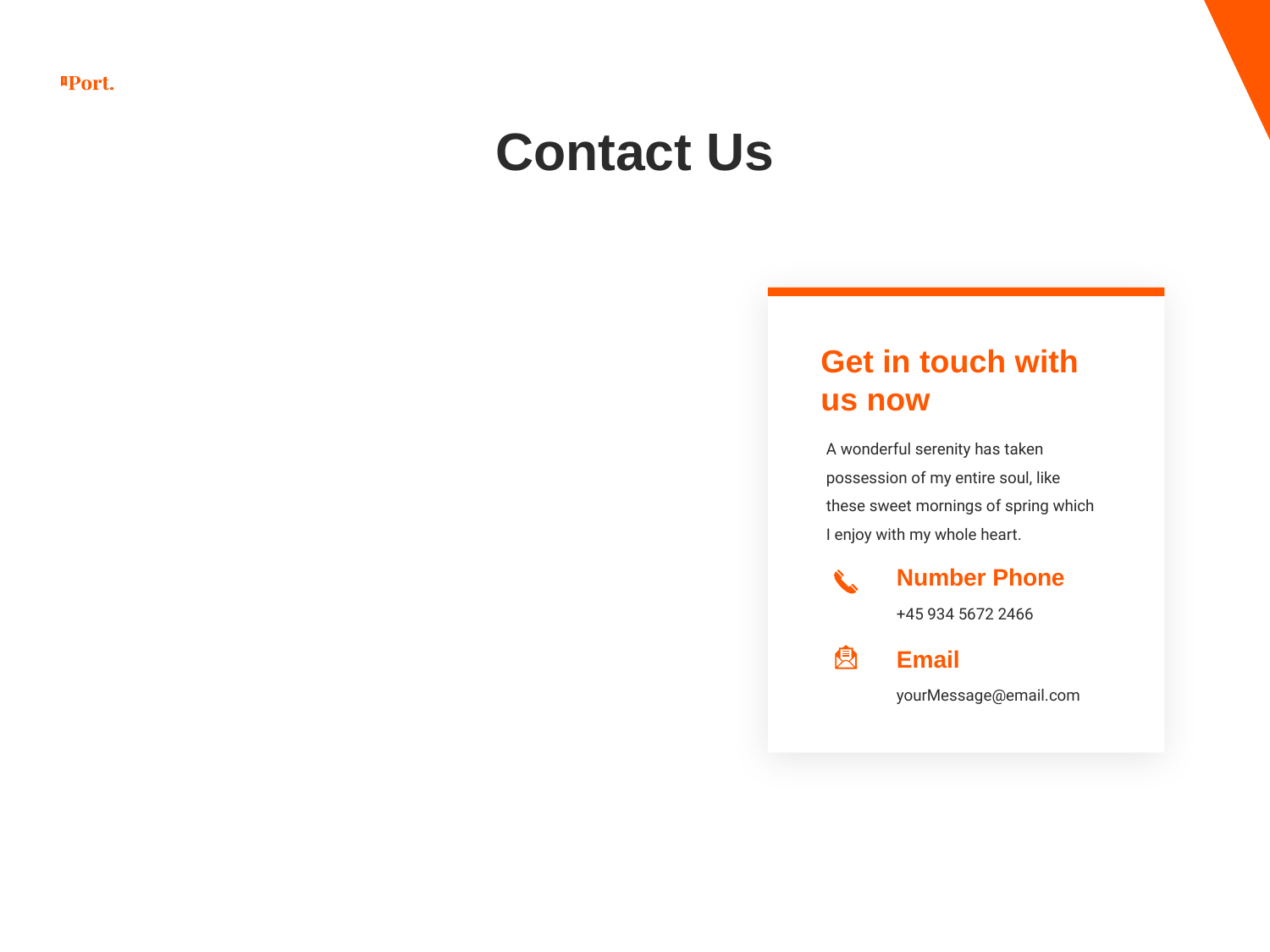

Contact Us

Get in touch with us now

A wonderful serenity has taken possession of my entire soul, like these sweet mornings of spring which I enjoy with my whole heart.
Number Phone

+45 934 5672 2466
Email

yourMessage@email.com